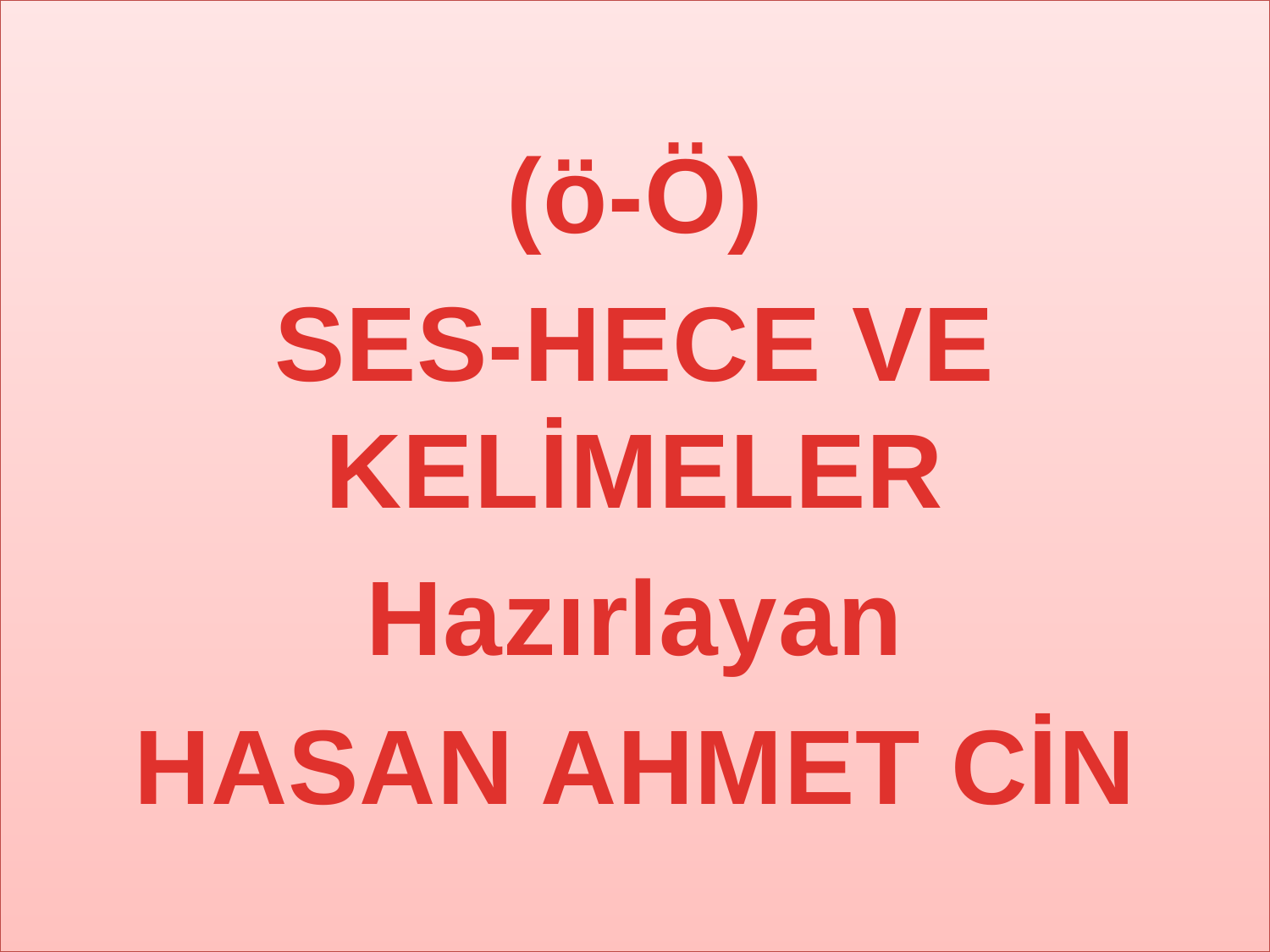

(ö-Ö)
SES-HECE VE KELİMELER
Hazırlayan
HASAN AHMET CİN